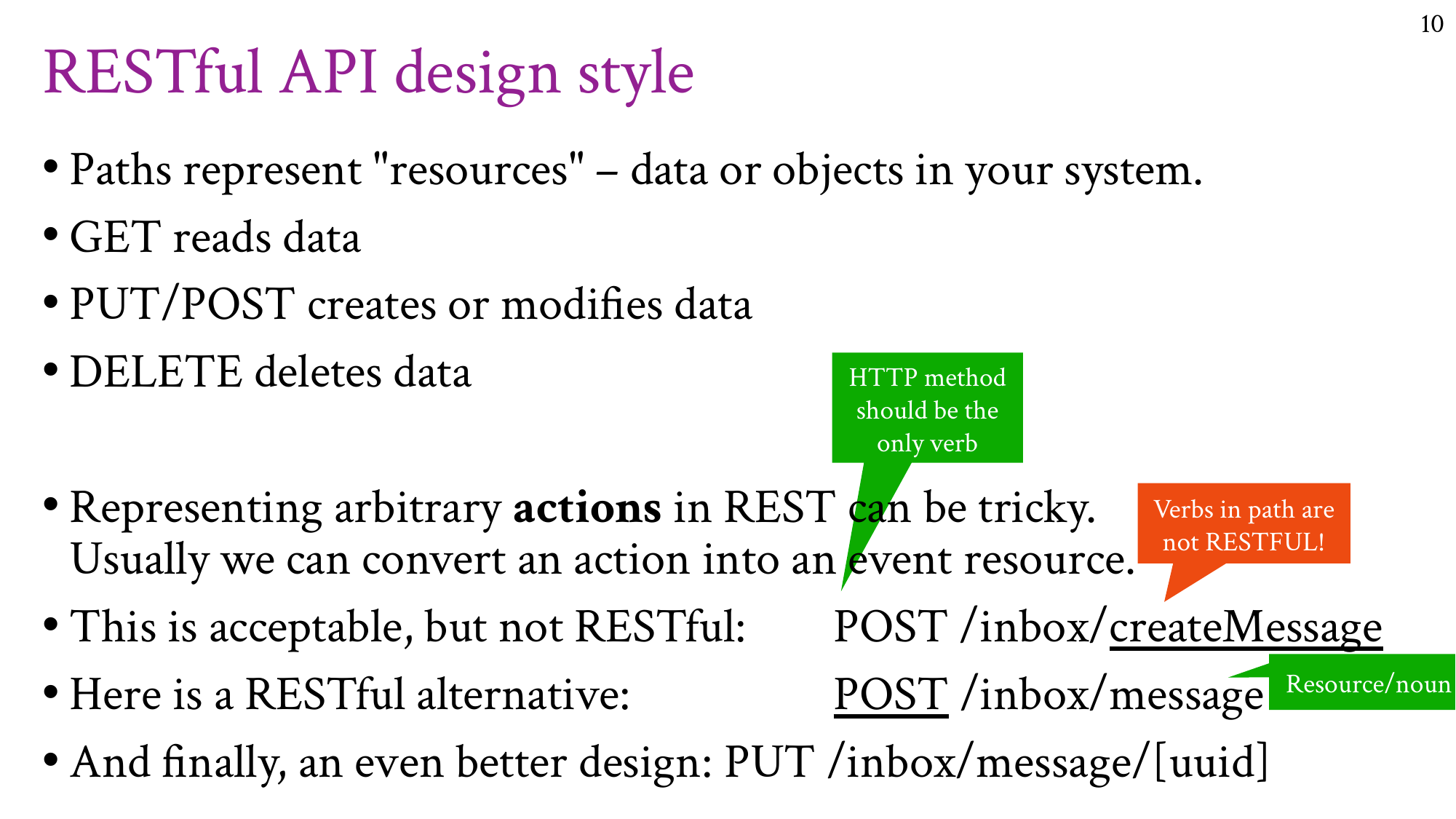

10
# RESTful API design style
Paths represent "resources" – data or objects in your system.
GET reads data
PUT/POST creates or modifies data
DELETE deletes data

Representing arbitrary actions in REST can be tricky.
Usually we can convert an action into an event resource.
This is acceptable, but not RESTful:  	POST /inbox/createMessage
Here is a RESTful alternative:   		POST /inbox/message
And finally, an even better design:	PUT /inbox/message/[uuid]
HTTP method should be the only verb
Verbs in path are not RESTFUL!
Resource/noun